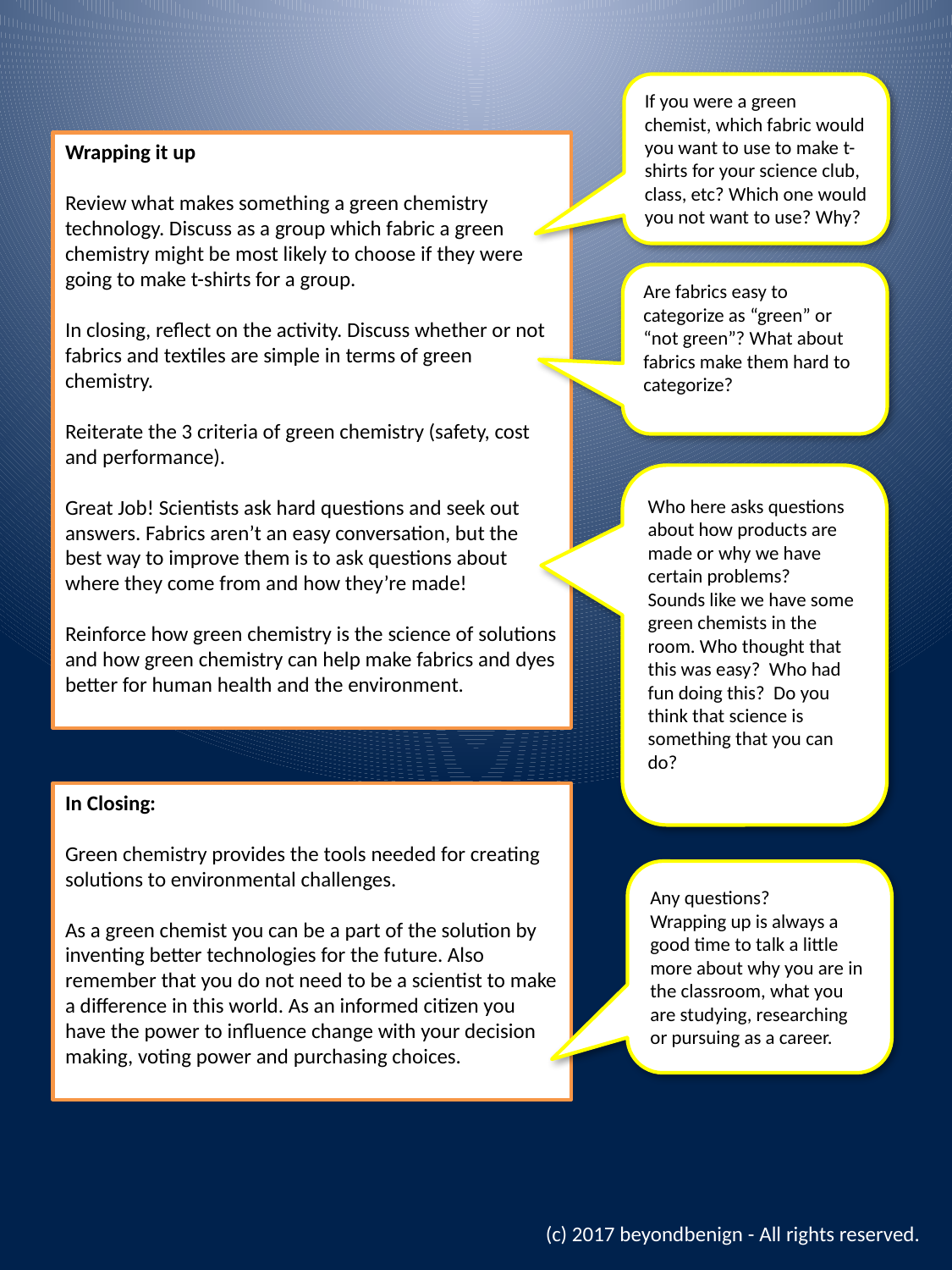

If you were a green chemist, which fabric would you want to use to make t-shirts for your science club, class, etc? Which one would you not want to use? Why?

Wrapping it up

Review what makes something a green chemistry technology. Discuss as a group which fabric a green chemistry might be most likely to choose if they were going to make t-shirts for a group.

In closing, reflect on the activity. Discuss whether or not fabrics and textiles are simple in terms of green chemistry.

Reiterate the 3 criteria of green chemistry (safety, cost and performance).

Great Job! Scientists ask hard questions and seek out answers. Fabrics aren’t an easy conversation, but the best way to improve them is to ask questions about where they come from and how they’re made!

Reinforce how green chemistry is the science of solutions and how green chemistry can help make fabrics and dyes better for human health and the environment.

Are fabrics easy to categorize as “green” or “not green”? What about fabrics make them hard to categorize?
Who here asks questions about how products are made or why we have certain problems?
Sounds like we have some green chemists in the room. Who thought that this was easy?  Who had fun doing this?  Do you think that science is something that you can do?

In Closing:

Green chemistry provides the tools needed for creating solutions to environmental challenges.

As a green chemist you can be a part of the solution by inventing better technologies for the future. Also remember that you do not need to be a scientist to make a difference in this world. As an informed citizen you have the power to influence change with your decision making, voting power and purchasing choices.

Any questions?
Wrapping up is always a good time to talk a little more about why you are in the classroom, what you are studying, researching or pursuing as a career.
(c) 2017 beyondbenign - All rights reserved.